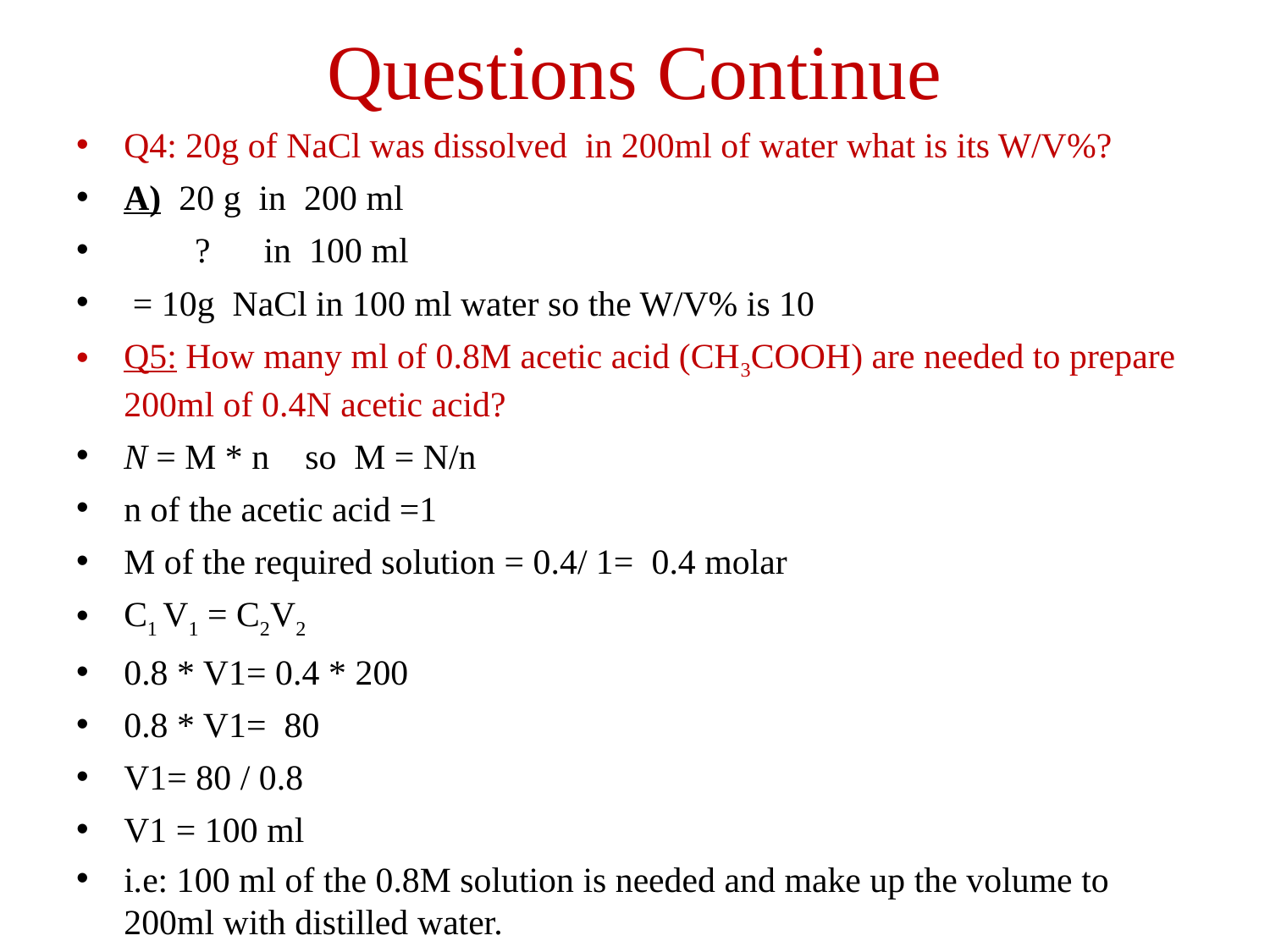

# Questions Continue
Q4: 20g of NaCl was dissolved  in 200ml of water what is its W/V%?
A)  20 g  in  200 ml
        ?      in  100 ml
 = 10g  NaCl in 100 ml water so the W/V% is 10
Q5: How many ml of 0.8M acetic acid (CH3COOH) are needed to prepare 200ml of 0.4N acetic acid?
N = M * n    so  M = N/n
n of the acetic acid =1
M of the required solution = 0.4/ 1=  0.4 molar
C1 V1 = C2V2
0.8 * V1= 0.4 * 200
0.8 * V1=  80
V1= 80 / 0.8
V1 = 100 ml
i.e: 100 ml of the 0.8M solution is needed and make up the volume to 200ml with distilled water.